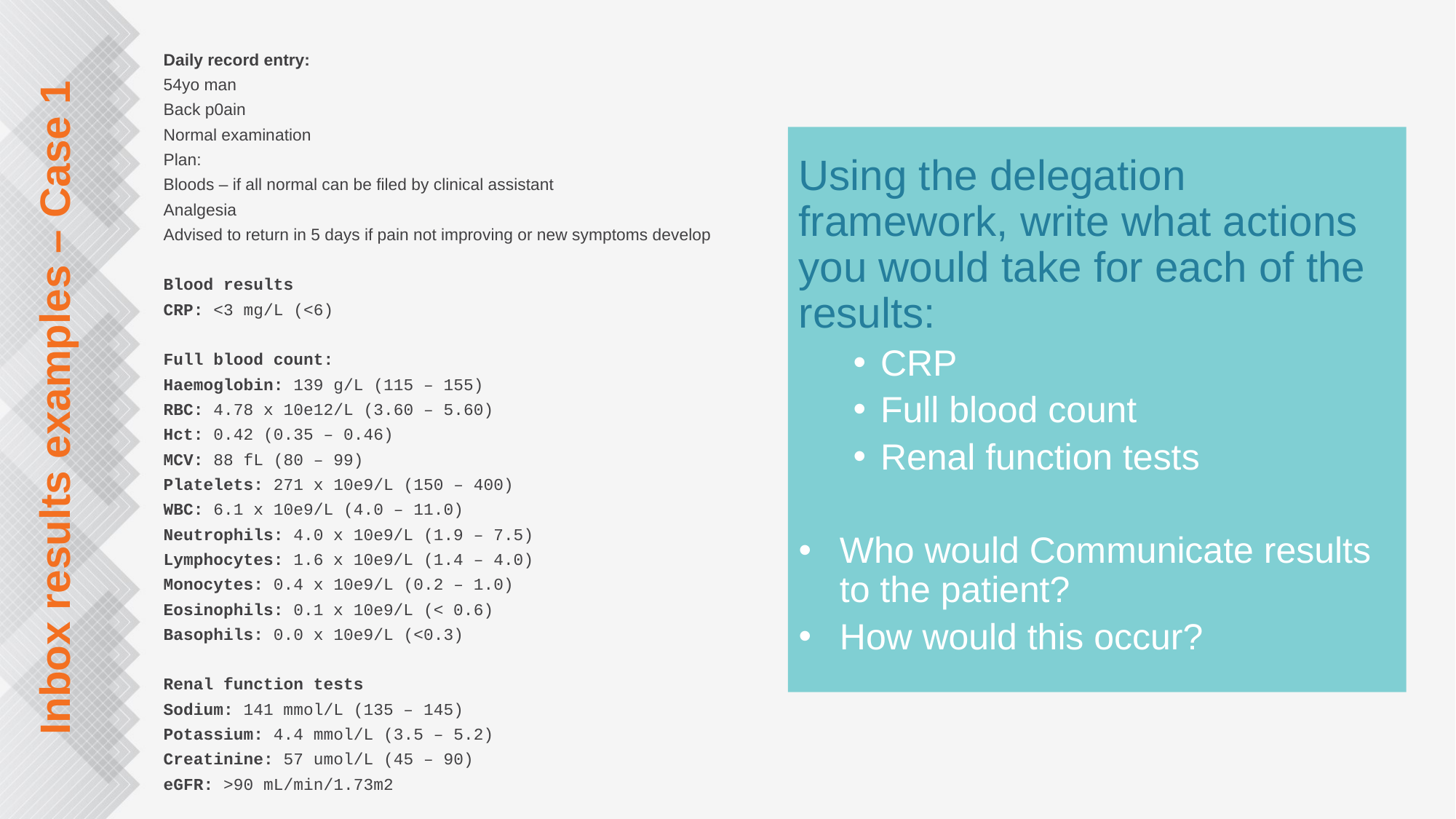

Daily record entry:
54yo man
Back p0ain
Normal examination
Plan:
Bloods – if all normal can be filed by clinical assistant
Analgesia
Advised to return in 5 days if pain not improving or new symptoms develop

Blood results
CRP: <3 mg/L (<6)

Full blood count:
Haemoglobin: 139 g/L (115 – 155)
RBC: 4.78 x 10e12/L (3.60 – 5.60)
Hct: 0.42 (0.35 – 0.46)
MCV: 88 fL (80 – 99)
Platelets: 271 x 10e9/L (150 – 400)
WBC: 6.1 x 10e9/L (4.0 – 11.0)
Neutrophils: 4.0 x 10e9/L (1.9 – 7.5)
Lymphocytes: 1.6 x 10e9/L (1.4 – 4.0)
Monocytes: 0.4 x 10e9/L (0.2 – 1.0)
Eosinophils: 0.1 x 10e9/L (< 0.6)
Basophils: 0.0 x 10e9/L (<0.3)

Renal function tests
Sodium: 141 mmol/L (135 – 145)
Potassium: 4.4 mmol/L (3.5 – 5.2)
Creatinine: 57 umol/L (45 – 90)
eGFR: >90 mL/min/1.73m2

Using the delegation framework, write what actions you would take for each of the results:
CRP
Full blood count
Renal function tests

Who would Communicate results to the patient?
How would this occur?

# Inbox results examples – Case 1